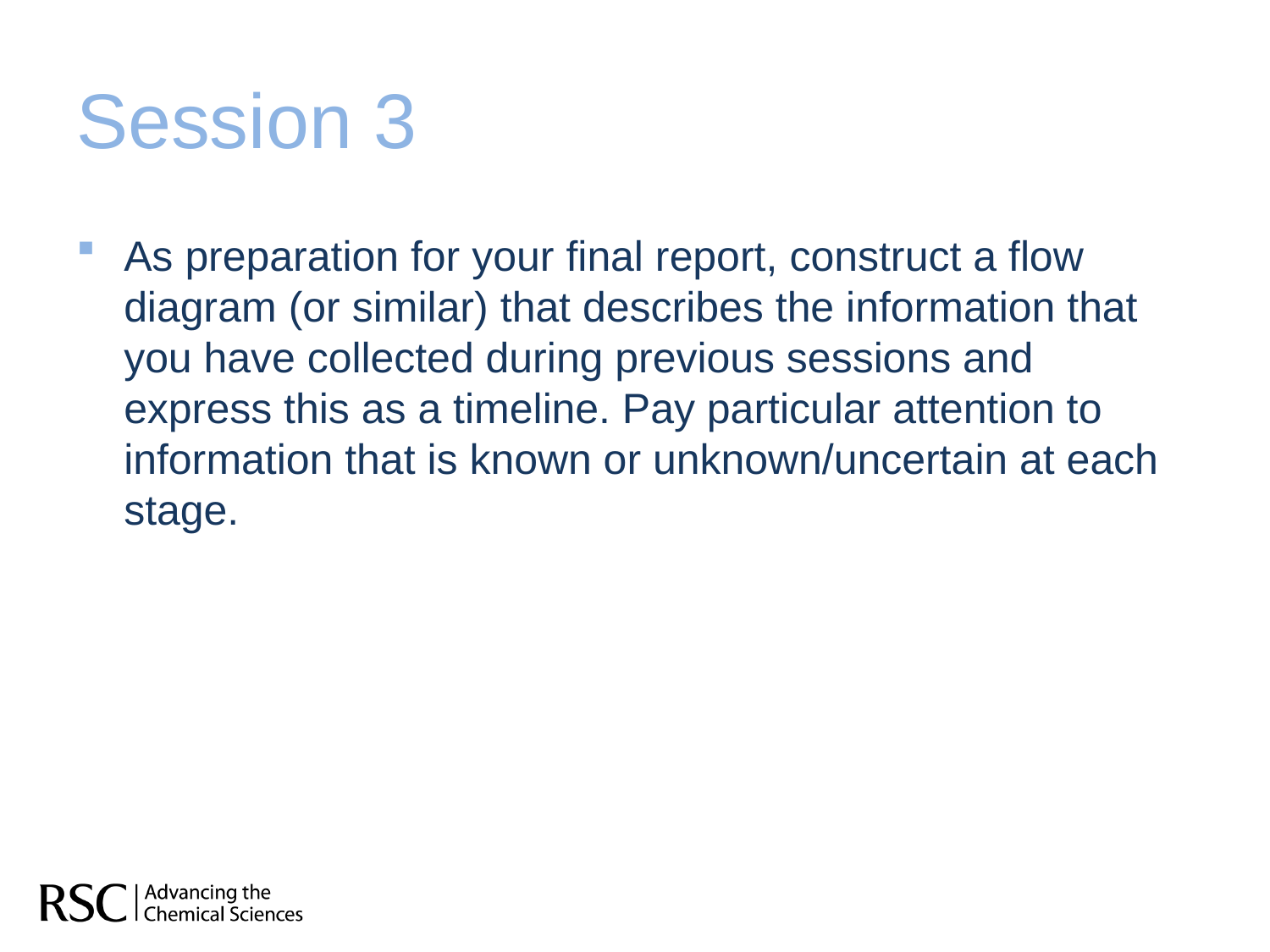

# Session 3
As preparation for your final report, construct a flow diagram (or similar) that describes the information that you have collected during previous sessions and express this as a timeline. Pay particular attention to information that is known or unknown/uncertain at each stage.